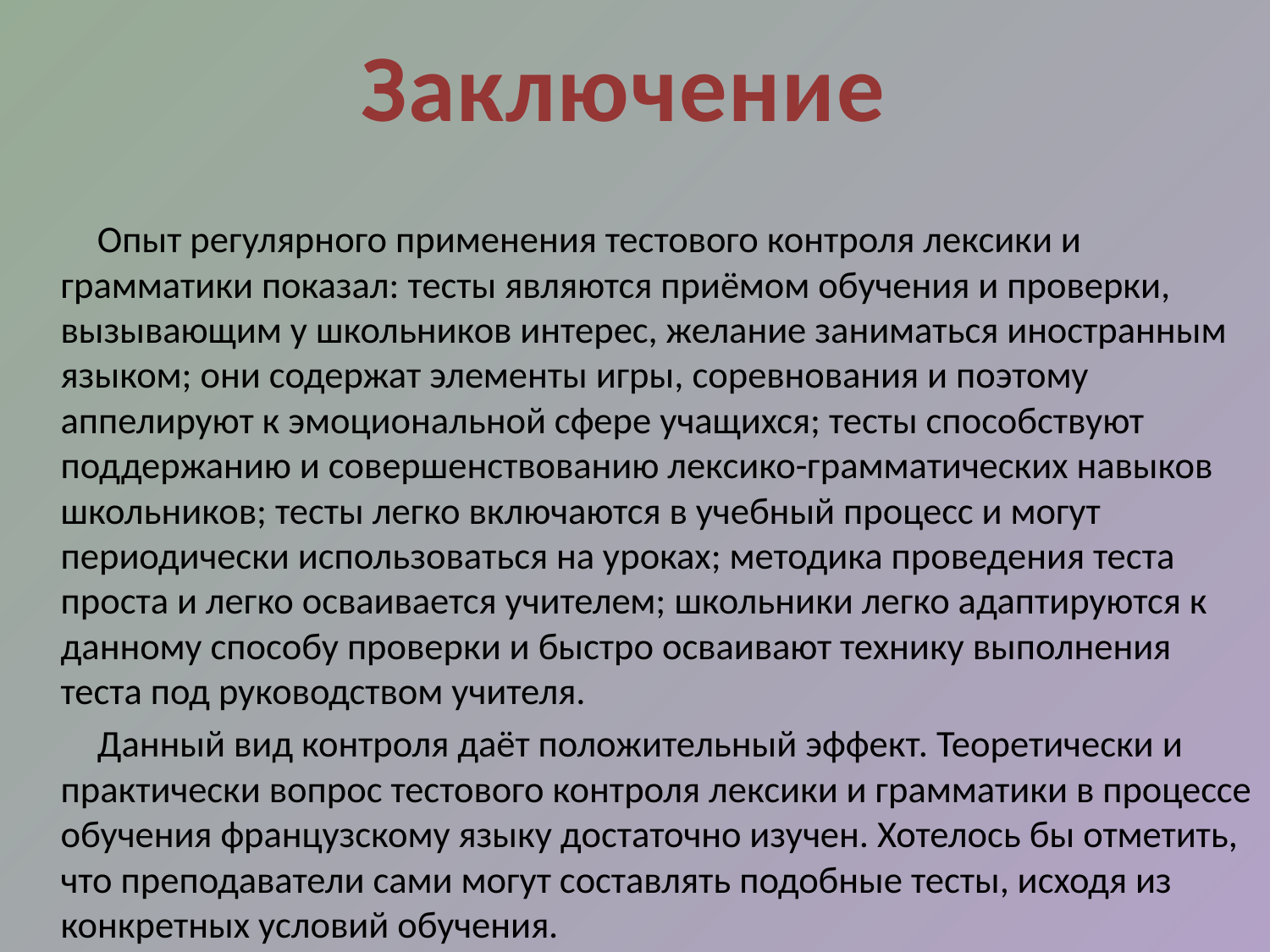

Заключение
#

          Опыт регулярного применения тестового контроля лексики и грамматики показал: тесты являются приёмом обучения и проверки, вызывающим у школьников интерес, желание заниматься иностранным языком; они содержат элементы игры, соревнования и поэтому аппелируют к эмоциональной сфере учащихся; тесты способствуют поддержанию и совершенствованию лексико-грамматических навыков школьников; тесты легко включаются в учебный процесс и могут периодически использоваться на уроках; методика проведения теста проста и легко осваивается учителем; школьники легко адаптируются к данному способу проверки и быстро осваивают технику выполнения теста под руководством учителя.
          Данный вид контроля даёт положительный эффект. Теоретически и практически вопрос тестового контроля лексики и грамматики в процессе обучения французскому языку достаточно изучен. Хотелось бы отметить, что преподаватели сами могут составлять подобные тесты, исходя из конкретных условий обучения.